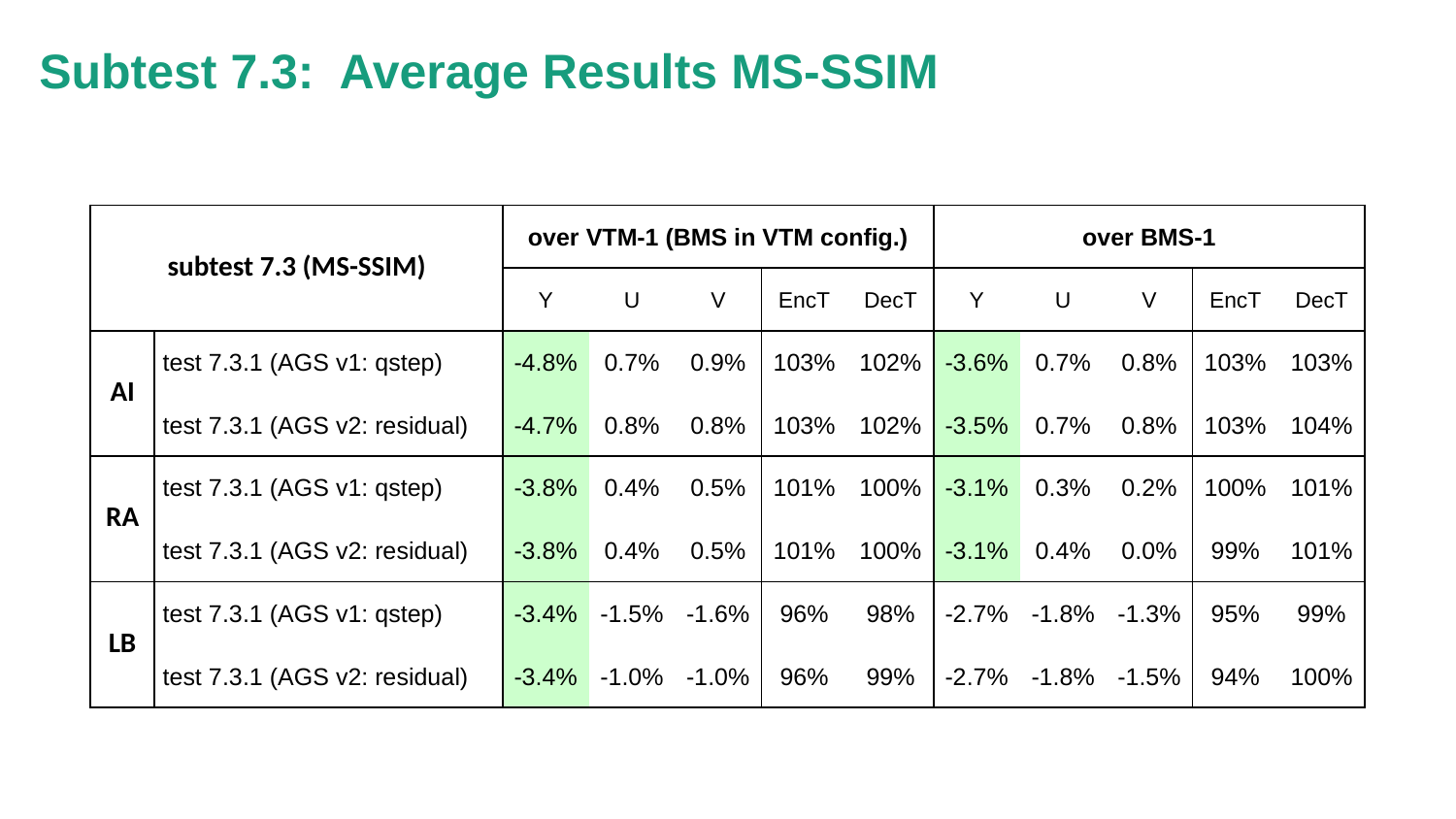

# Subtest 7.3:  Average Results MS-SSIM
| subtest 7.3 (MS-SSIM) |  | over VTM-1 (BMS in VTM config.) |  |  |  |  | over BMS-1 |  |  |  |  |
| --- | --- | --- | --- | --- | --- | --- | --- | --- | --- | --- | --- |
|  |  | Y | U | V | EncT | DecT | Y | U | V | EncT | DecT |
| AI | test 7.3.1 (AGS v1: qstep) | -4.8% | 0.7% | 0.9% | 103% | 102% | -3.6% | 0.7% | 0.8% | 103% | 103% |
|  | test 7.3.1 (AGS v2: residual) | -4.7% | 0.8% | 0.8% | 103% | 102% | -3.5% | 0.7% | 0.8% | 103% | 104% |
| RA | test 7.3.1 (AGS v1: qstep) | -3.8% | 0.4% | 0.5% | 101% | 100% | -3.1% | 0.3% | 0.2% | 100% | 101% |
|  | test 7.3.1 (AGS v2: residual) | -3.8% | 0.4% | 0.5% | 101% | 100% | -3.1% | 0.4% | 0.0% | 99% | 101% |
| LB | test 7.3.1 (AGS v1: qstep) | -3.4% | -1.5% | -1.6% | 96% | 98% | -2.7% | -1.8% | -1.3% | 95% | 99% |
|  | test 7.3.1 (AGS v2: residual) | -3.4% | -1.0% | -1.0% | 96% | 99% | -2.7% | -1.8% | -1.5% | 94% | 100% |